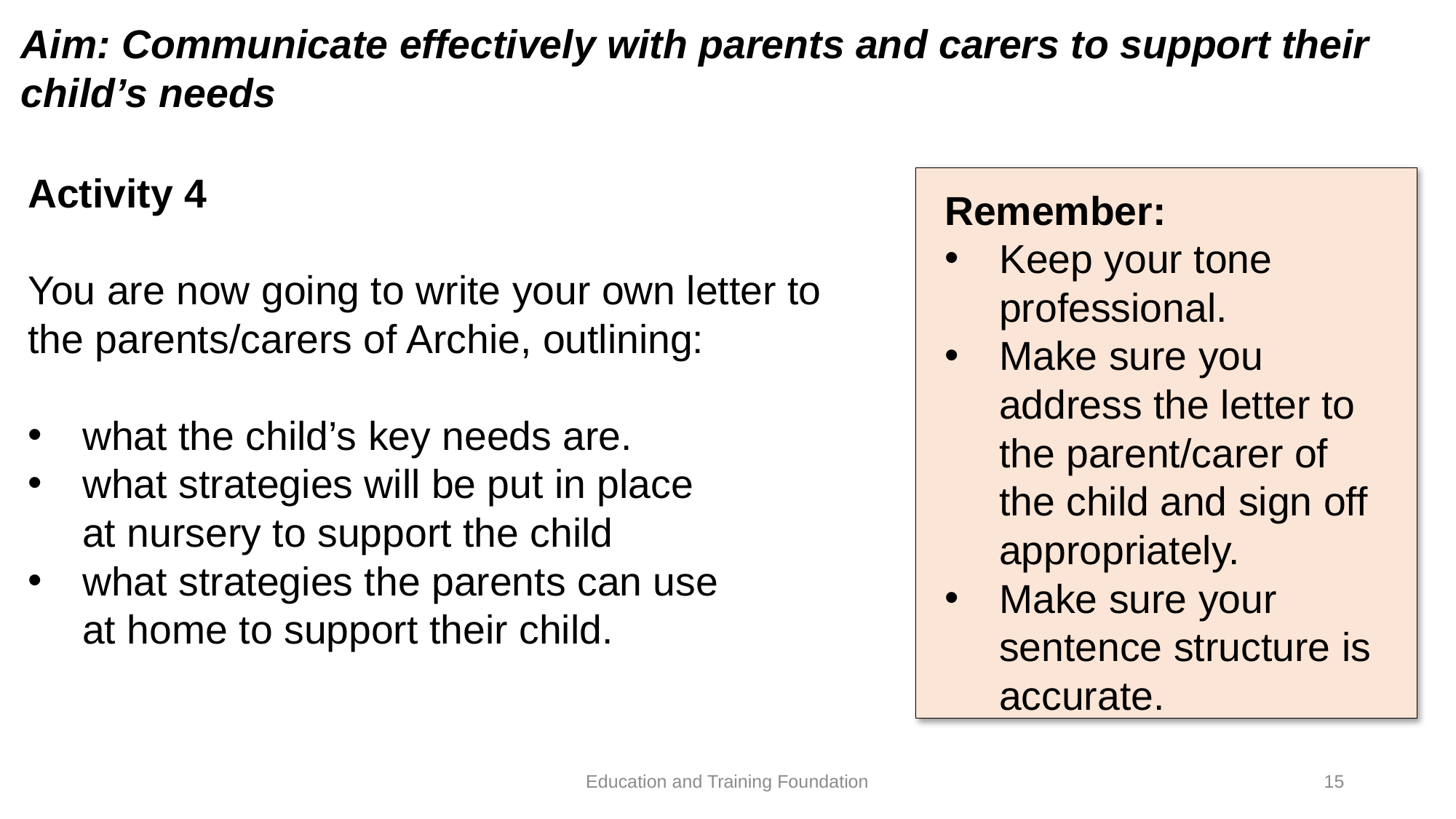

Aim: Communicate effectively with parents and carers to support their child’s needs
Activity 4​
​
You are now going to write your own letter to the parents/carers of Archie, outlining:​
​
what the child’s key needs are.
what strategies will be put in place at nursery to support the child
what strategies the parents can use at home to support their child.
Remember:
Keep your tone professional.
Make sure you address the letter to the parent/carer of the child and sign off appropriately.
Make sure your sentence structure is accurate.
Education and Training Foundation
15